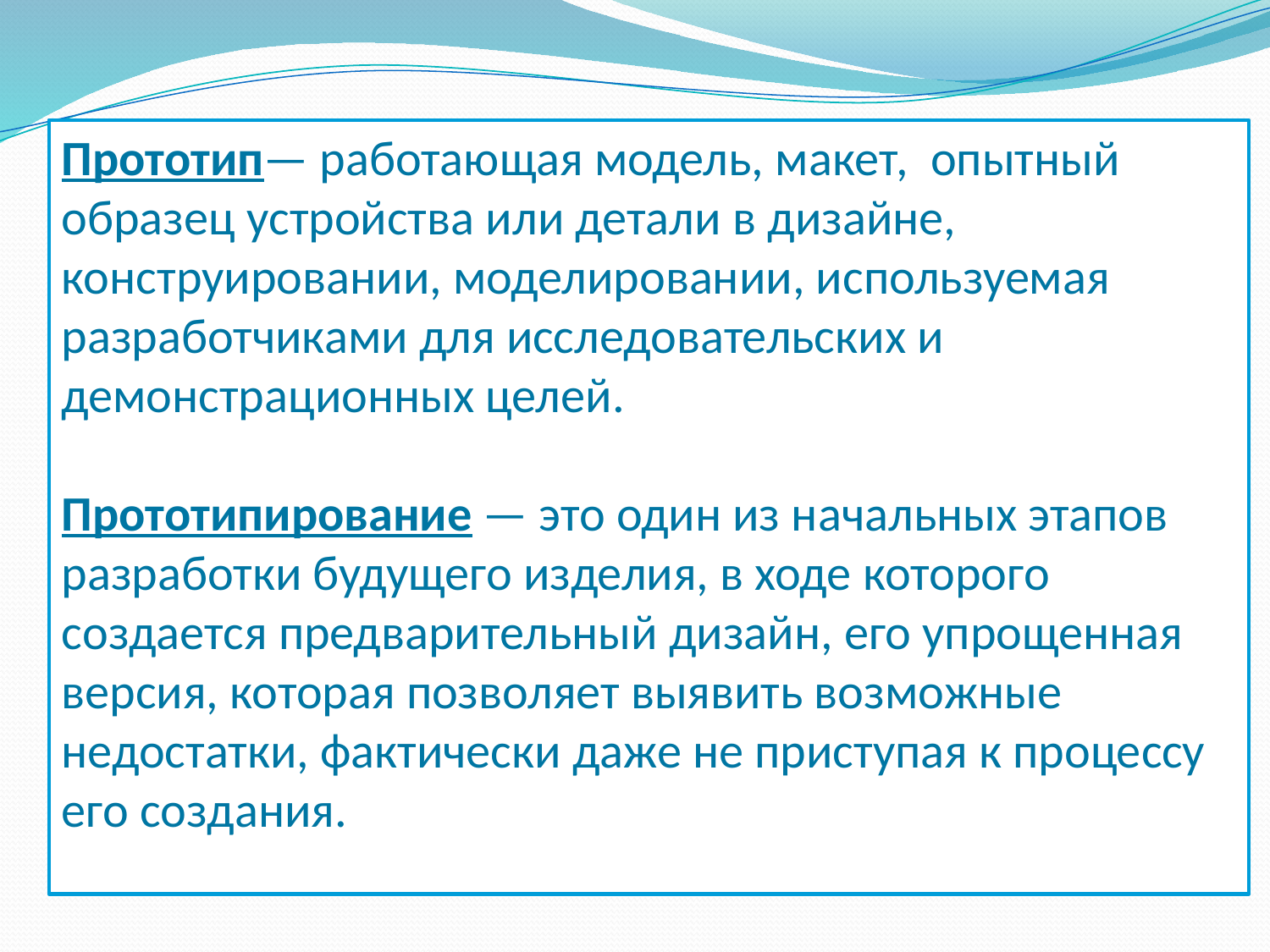

Прототип— работающая модель, макет,  опытный образец устройства или детали в дизайне, конструировании, моделировании, используемая разработчиками для исследовательских и демонстрационных целей.

Прототипирование — это один из начальных этапов разработки будущего изделия, в ходе которого создается предварительный дизайн, его упрощенная версия, которая позволяет выявить возможные недостатки, фактически даже не приступая к процессу его создания.